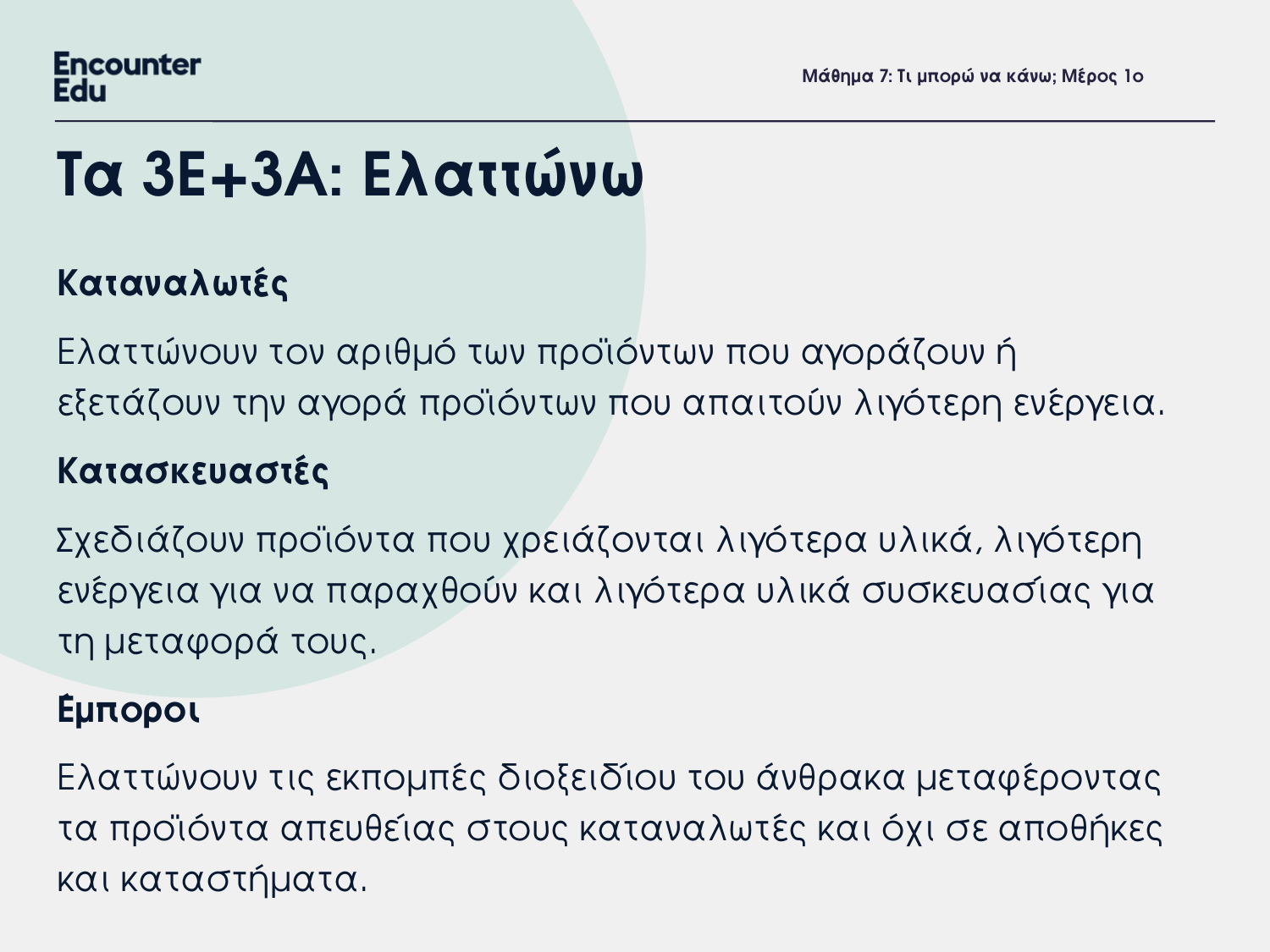

# Μάθημα 7: Τι μπορώ να κάνω; Μέρος 1ο
Τα 3Ε+3Α: Ελαττώνω
Καταναλωτές
Ελαττώνουν τον αριθμό των προϊόντων που αγοράζουν ή εξετάζουν την αγορά προϊόντων που απαιτούν λιγότερη ενέργεια.
Κατασκευαστές
Σχεδιάζουν προϊόντα που χρειάζονται λιγότερα υλικά, λιγότερη ενέργεια για να παραχθούν και λιγότερα υλικά συσκευασίας για τη μεταφορά τους.
Έμποροι
Ελαττώνουν τις εκπομπές διοξειδίου του άνθρακα μεταφέροντας τα προϊόντα απευθείας στους καταναλωτές και όχι σε αποθήκες και καταστήματα.